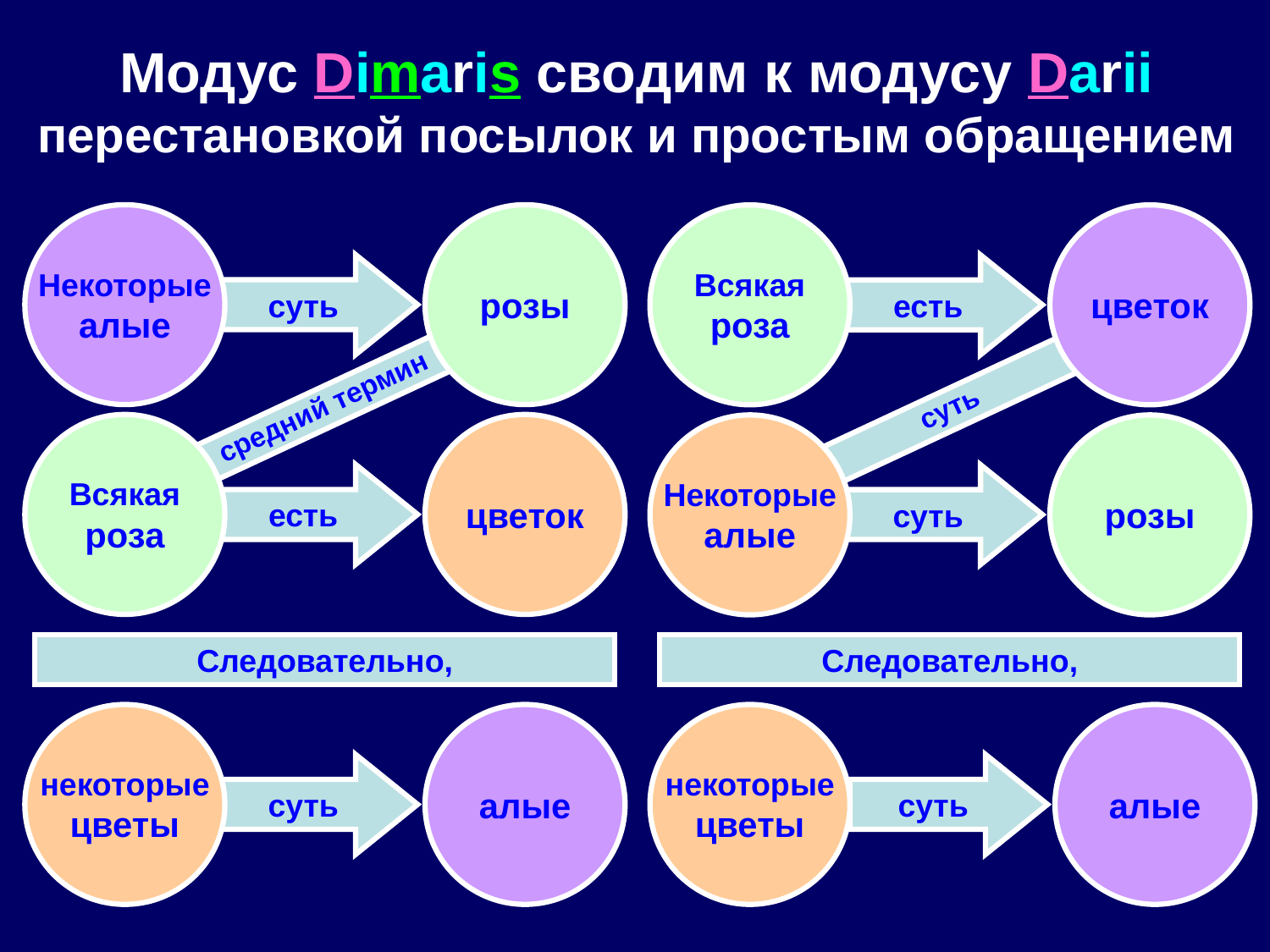

Модус Dimaris сводим к модусу Darii
перестановкой посылок и простым обращением
Некоторые
алые
розы
Всякая
роза
цветок
суть
есть
 средний термин
суть
Всякая
роза
цветок
Некоторые
алые
розы
есть
суть
Следовательно,
Следовательно,
некоторые
цветы
алые
некоторые
цветы
алые
суть
суть